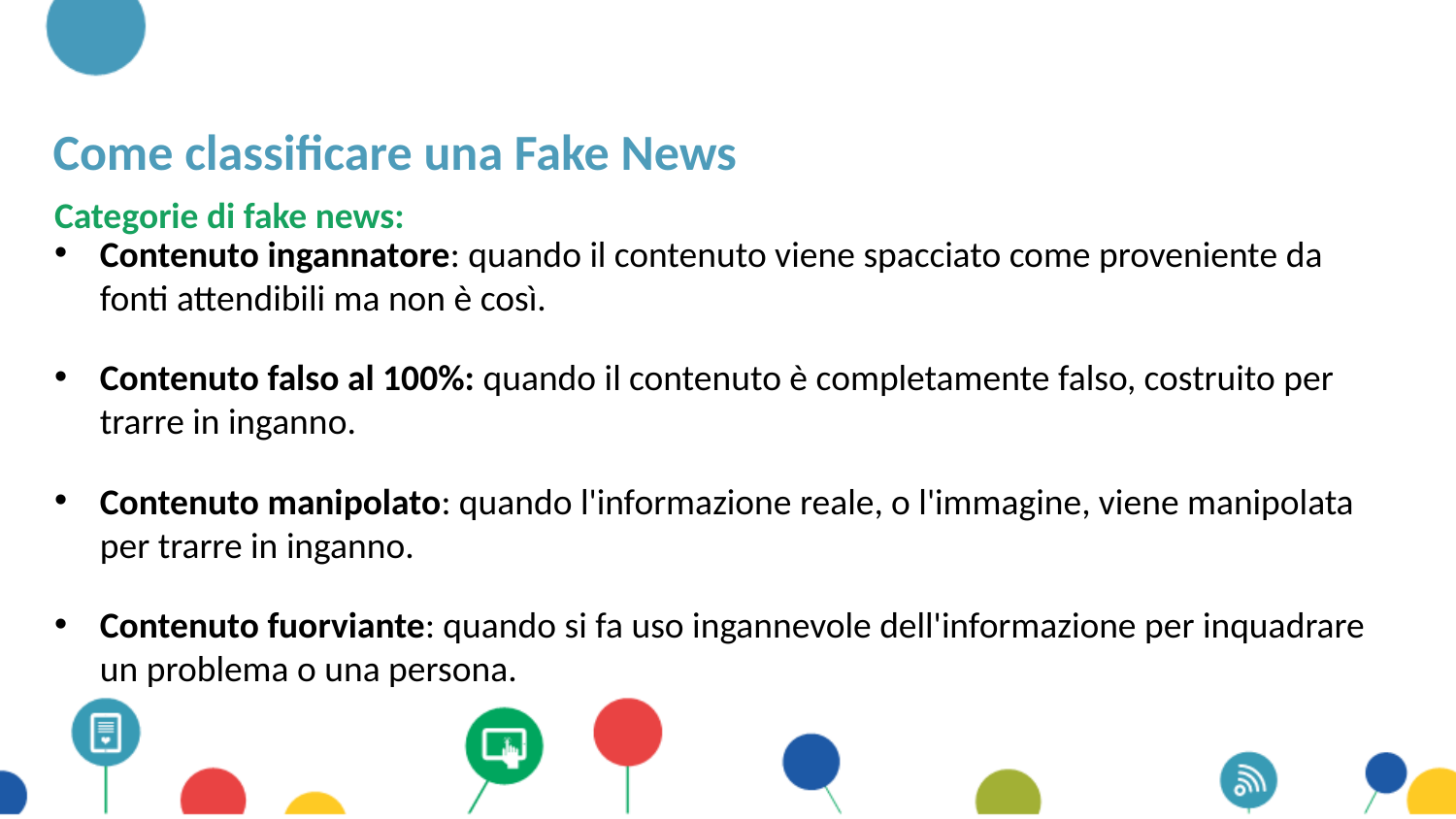

# Come classificare una Fake News
Categorie di fake news:
Contenuto ingannatore: quando il contenuto viene spacciato come proveniente da fonti attendibili ma non è così.
Contenuto falso al 100%: quando il contenuto è completamente falso, costruito per trarre in inganno.
Contenuto manipolato: quando l'informazione reale, o l'immagine, viene manipolata per trarre in inganno.
Contenuto fuorviante: quando si fa uso ingannevole dell'informazione per inquadrare un problema o una persona.